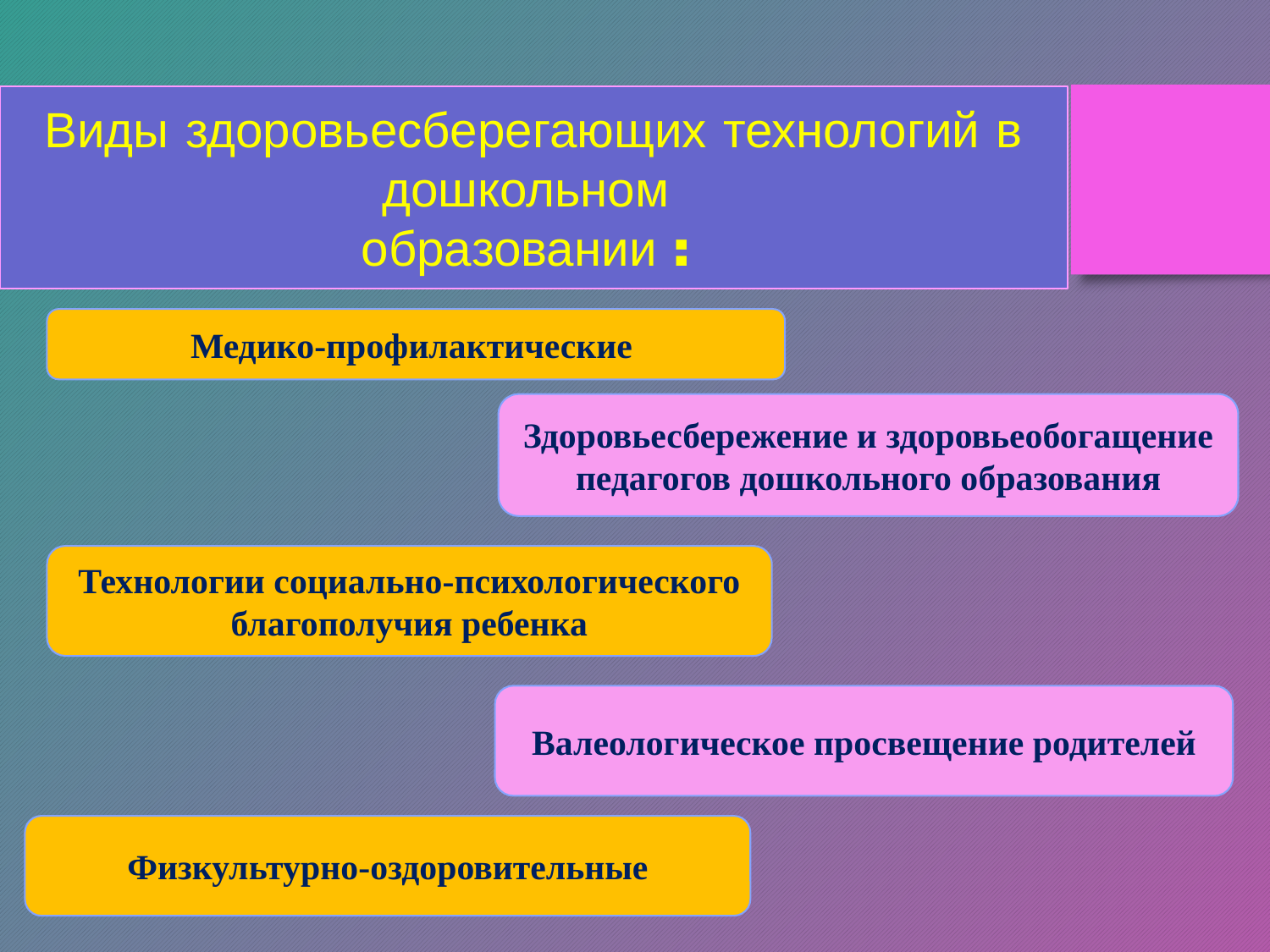

Виды здоровьесберегающих технологий в дошкольном
обра­зовании :
Медико-профилактические
Здоровьесбережение и здоровьеобогащение пе­дагогов дошкольного образования
Технологии социально-психологического благопо­лучия ребенка
Валеологическое просвеще­ние родителей
Физкультурно-оздоровительные